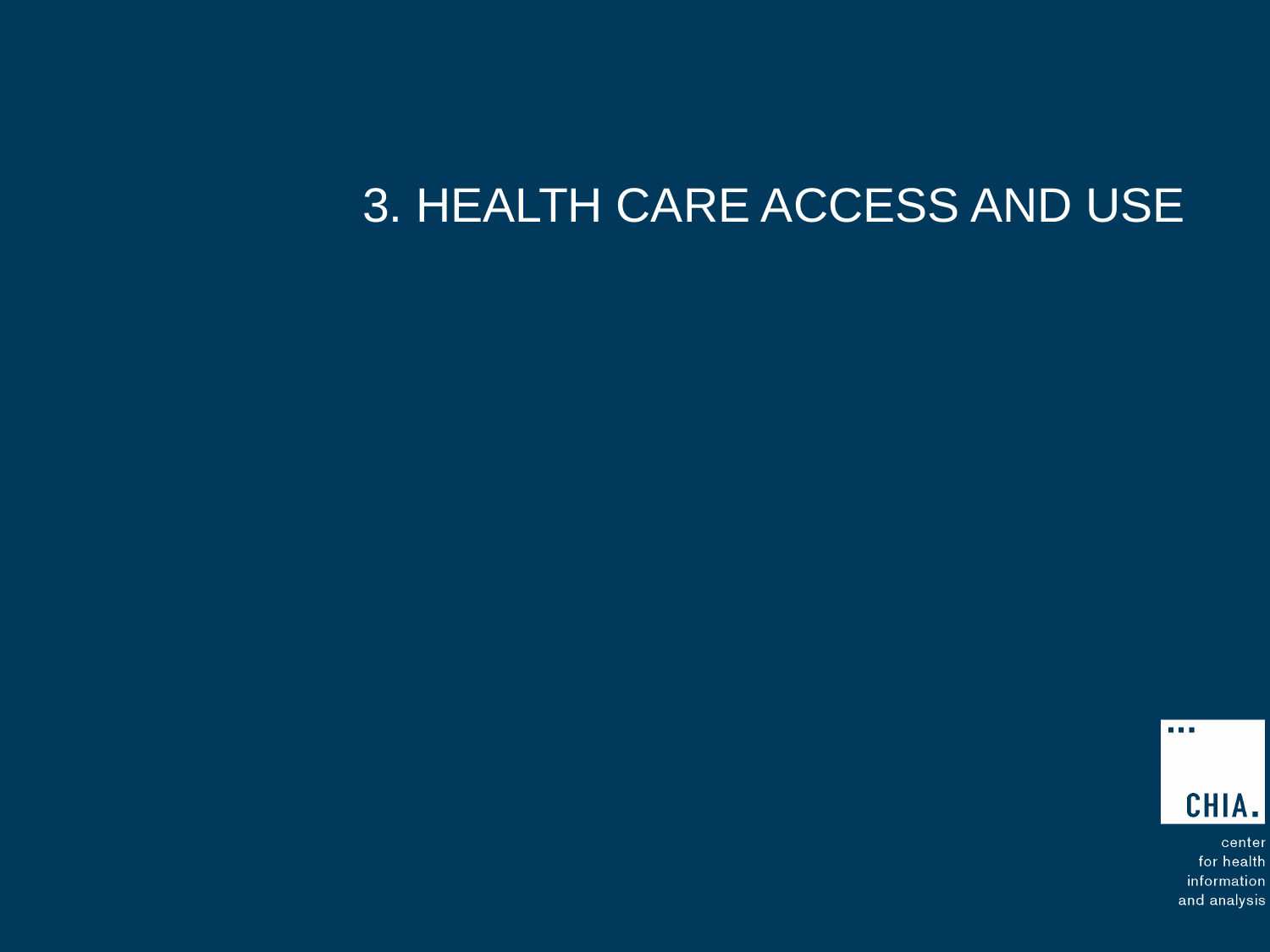

# 3. Health care access AND USE